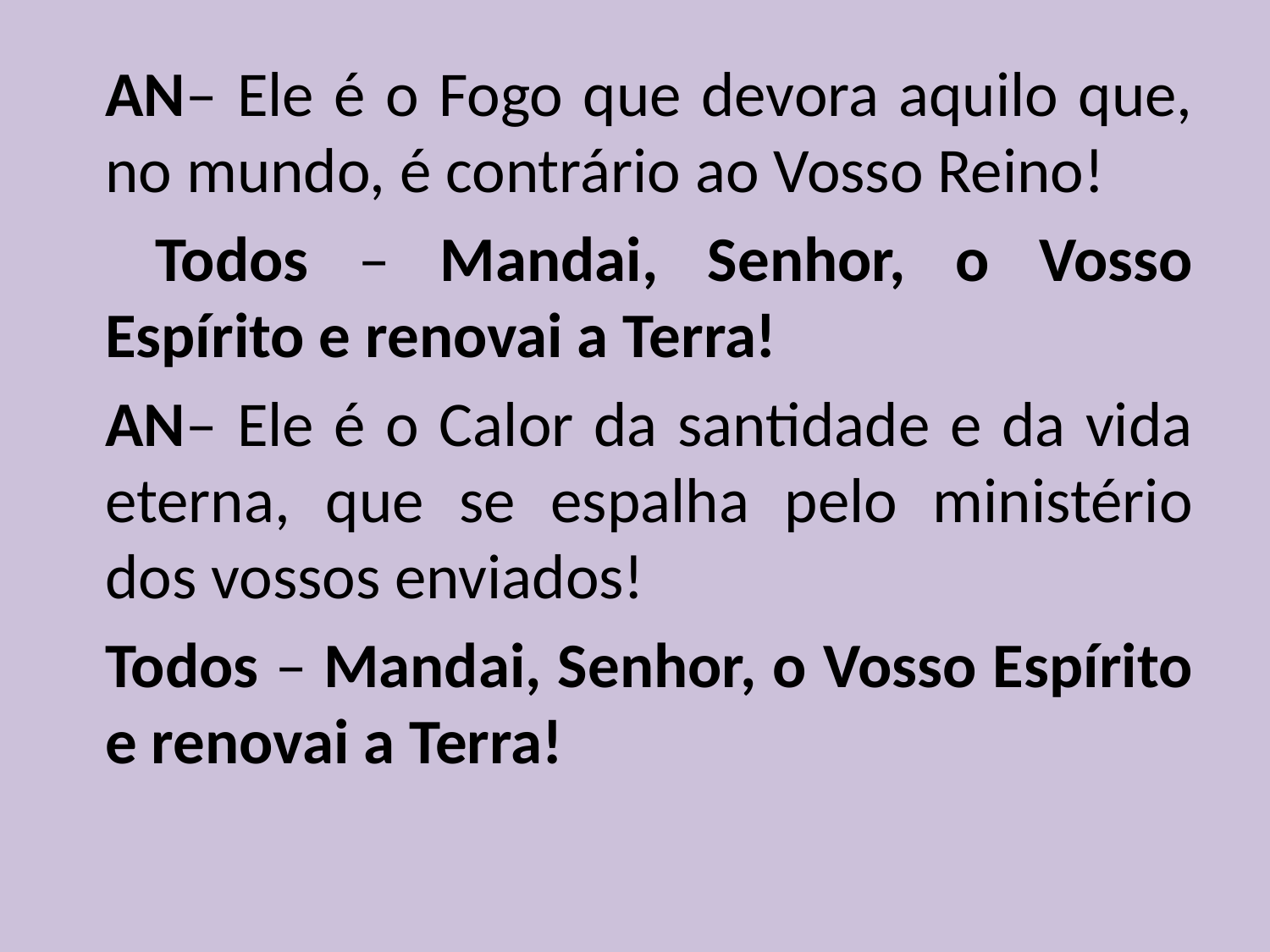

AN– Ele é o Fogo que devora aquilo que, no mundo, é contrário ao Vosso Reino!
	 Todos – Mandai, Senhor, o Vosso Espírito e renovai a Terra!
	AN– Ele é o Calor da santidade e da vida eterna, que se espalha pelo ministério dos vossos enviados!
	Todos – Mandai, Senhor, o Vosso Espírito e renovai a Terra!